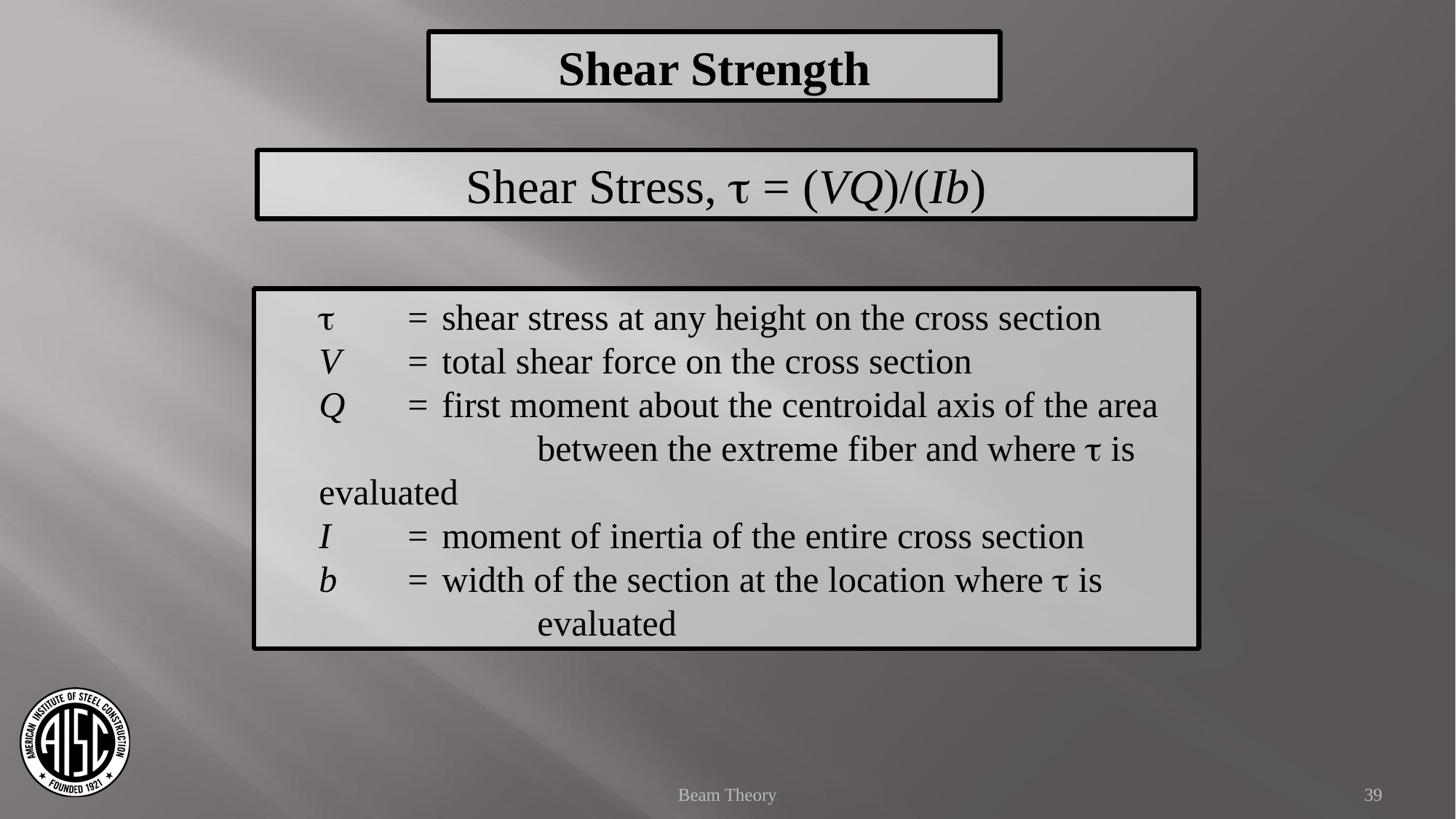

Shear Strength
Shear Stress, τ = (VQ)/(Ib)
τ	=	shear stress at any height on the cross section
V	=	total shear force on the cross section
Q	=	first moment about the centroidal axis of the area 			between the extreme fiber and where τ is evaluated
I	=	moment of inertia of the entire cross section
b	=	width of the section at the location where τ is 			evaluated
Beam Theory
39